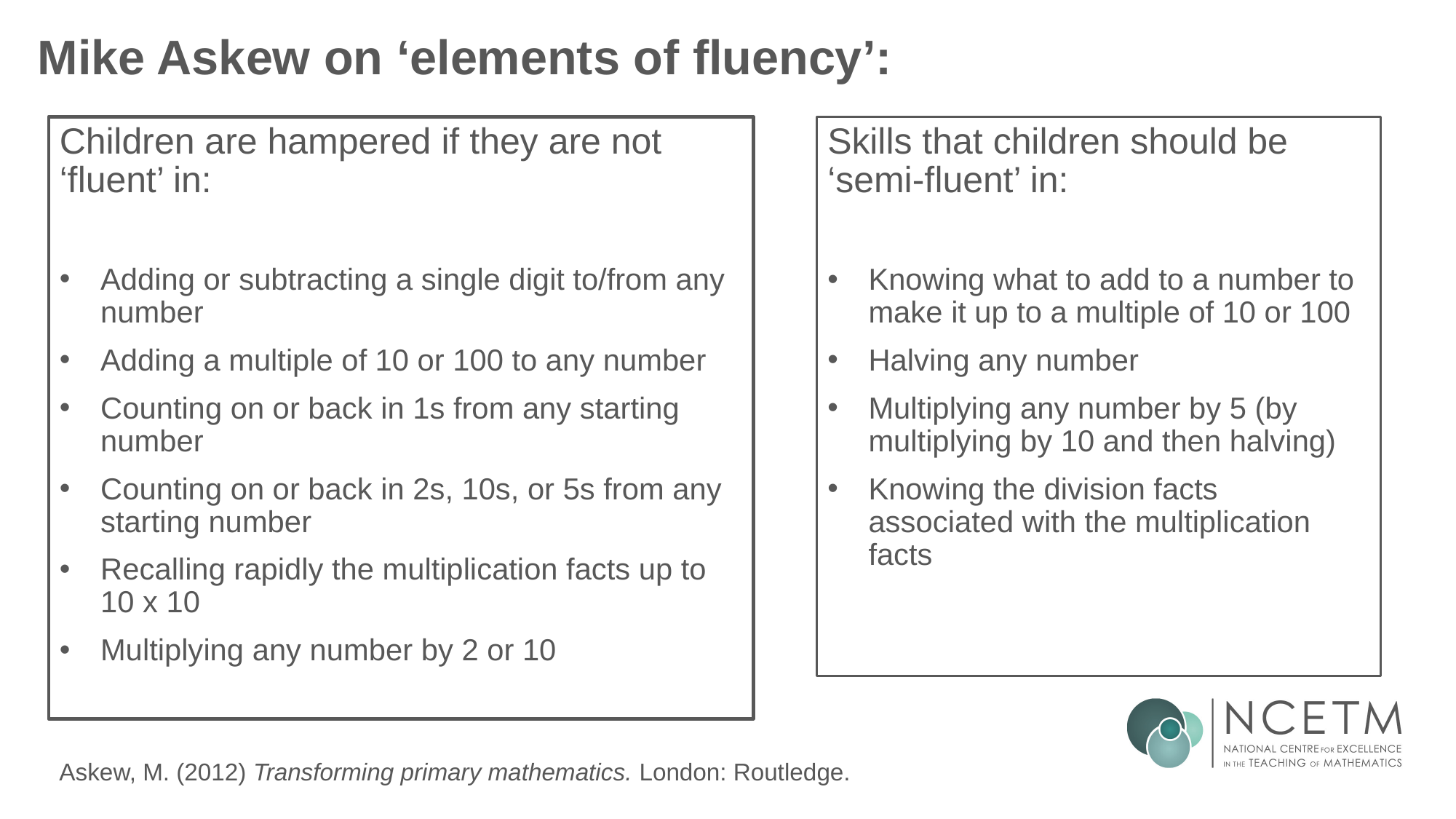

# Mike Askew on ‘elements of fluency’:
Children are hampered if they are not ‘fluent’ in:

Adding or subtracting a single digit to/from any number
Adding a multiple of 10 or 100 to any number
Counting on or back in 1s from any starting number
Counting on or back in 2s, 10s, or 5s from any starting number
Recalling rapidly the multiplication facts up to 10 x 10
Multiplying any number by 2 or 10

Skills that children should be ‘semi-fluent’ in:

Knowing what to add to a number to make it up to a multiple of 10 or 100
Halving any number
Multiplying any number by 5 (by multiplying by 10 and then halving)
Knowing the division facts associated with the multiplication facts
Askew, M. (2012) Transforming primary mathematics. London: Routledge.